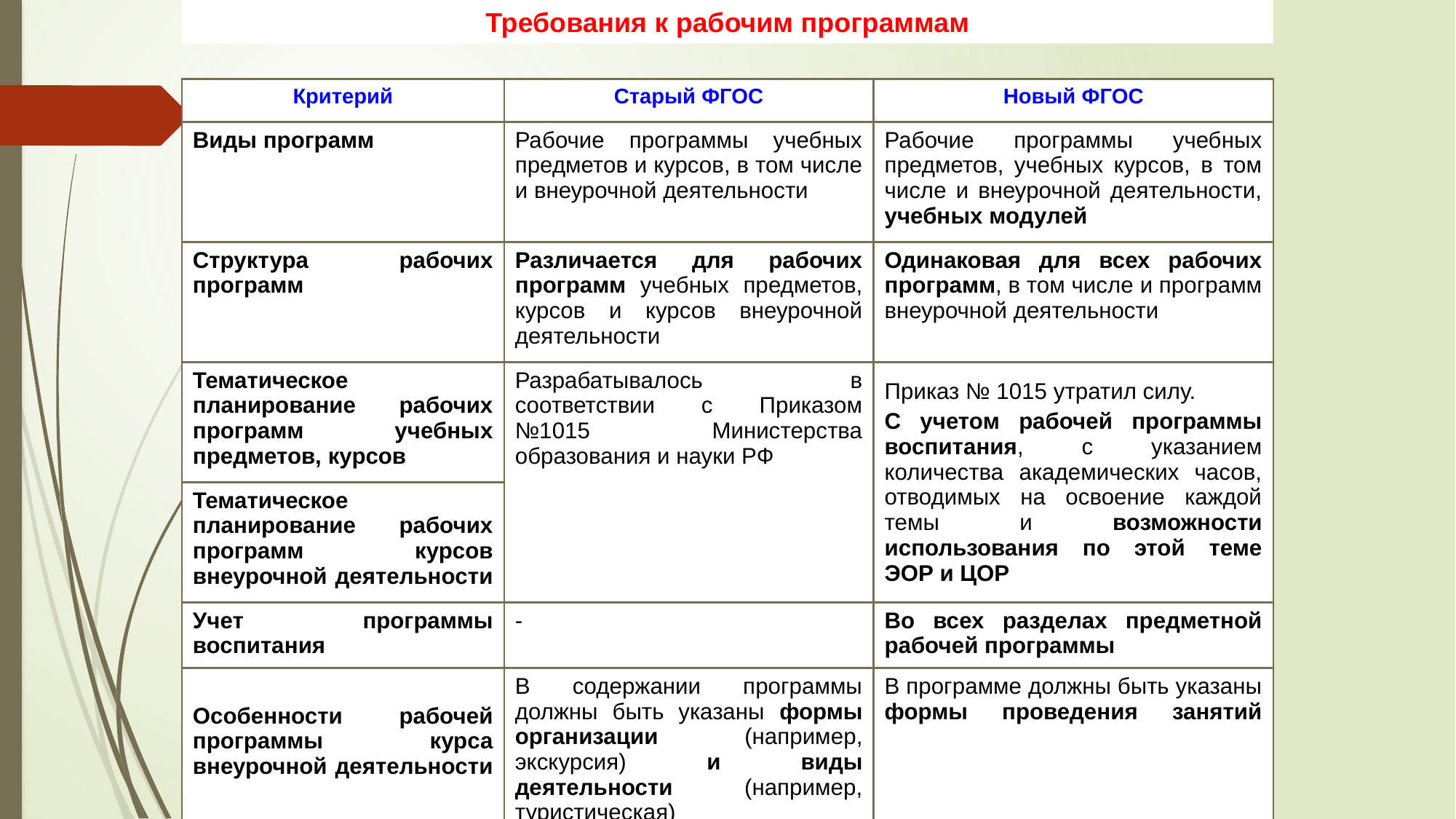

Требования к рабочим программам
| Критерий | Старый ФГОС | Новый ФГОС |
| --- | --- | --- |
| Виды программ | Рабочие программы учебных предметов и курсов, в том числе и внеурочной деятельности | Рабочие программы учебных предметов, учебных курсов, в том числе и внеурочной деятельности, учебных модулей |
| Структура рабочих программ | Различается для рабочих программ учебных предметов, курсов и курсов внеурочной деятельности | Одинаковая для всех рабочих программ, в том числе и программ внеурочной деятельности |
| Тематическое планирование рабочих программ учебных предметов, курсов | Разрабатывалось в соответствии с Приказом №1015 Министерства образования и науки РФ | Приказ № 1015 утратил силу. С учетом рабочей программы воспитания, с указанием количества академических часов, отводимых на освоение каждой темы и возможности использования по этой теме ЭОР и ЦОР |
| Тематическое планирование рабочих программ курсов внеурочной деятельности |  |  |
| Учет программы воспитания | - | Во всех разделах предметной рабочей программы |
| Особенности рабочей программы курса внеурочной деятельности | В содержании программы должны быть указаны формы организации (например, экскурсия) и виды деятельности (например, туристическая) | В программе должны быть указаны формы проведения занятий |